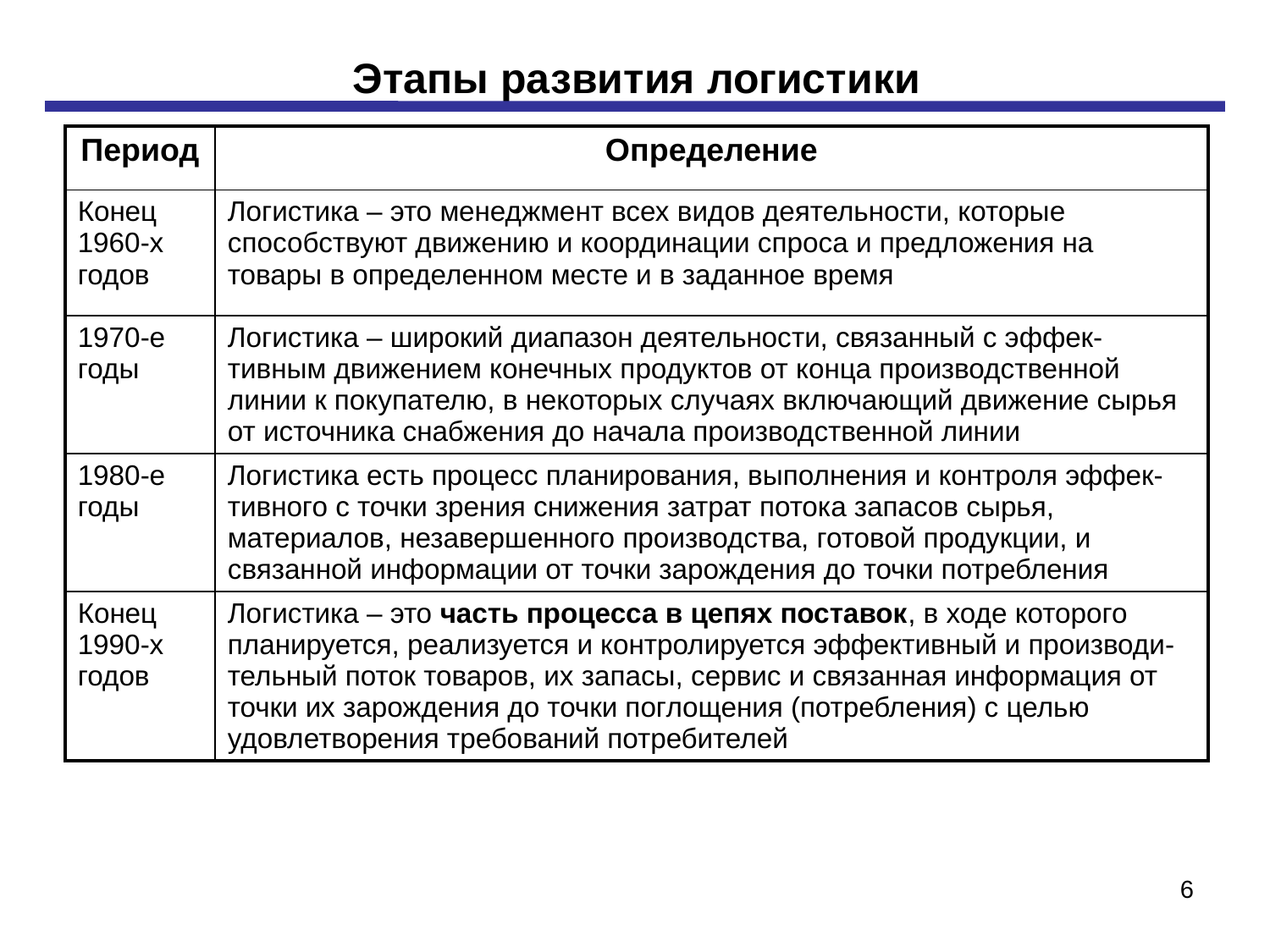

# Этапы развития логистики

| Период | Определение |
| --- | --- |
| Конец 1960-х годов | Логистика – это менеджмент всех видов деятельности, которые способствуют движению и координации спроса и предложения на товары в определенном месте и в заданное время |
| 1970-е годы | Логистика – широкий диапазон деятельности, связанный с эффек-тивным движением конечных продуктов от конца производственной линии к покупателю, в некоторых случаях включающий движение сырья от источника снабжения до начала производственной линии |
| 1980-е годы | Логистика есть процесс планирования, выполнения и контроля эффек-тивного с точки зрения снижения затрат потока запасов сырья, материалов, незавершенного производства, готовой продукции, и связанной информации от точки зарождения до точки потребления |
| Конец 1990-х годов | Логистика – это часть процесса в цепях поставок, в ходе которого планируется, реализуется и контролируется эффективный и производи-тельный поток товаров, их запасы, сервис и связанная информация от точки их зарождения до точки поглощения (потребления) с целью удовлетворения требований потребителей |
6